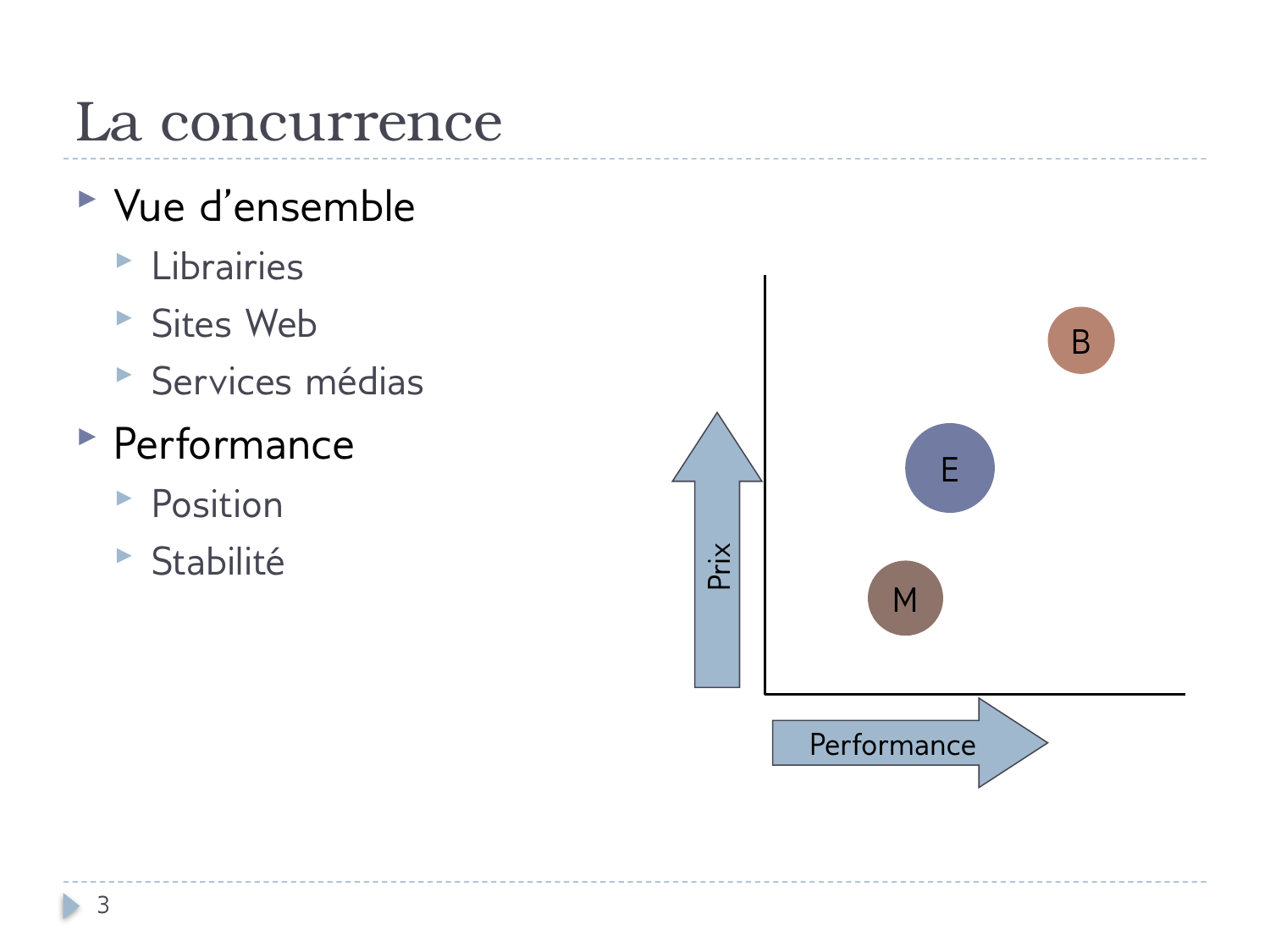

# La concurrence
Vue d’ensemble
Librairies
Sites Web
Services médias
Performance
Position
Stabilité
E

B
E
M
B
Prix
Performance
M
3